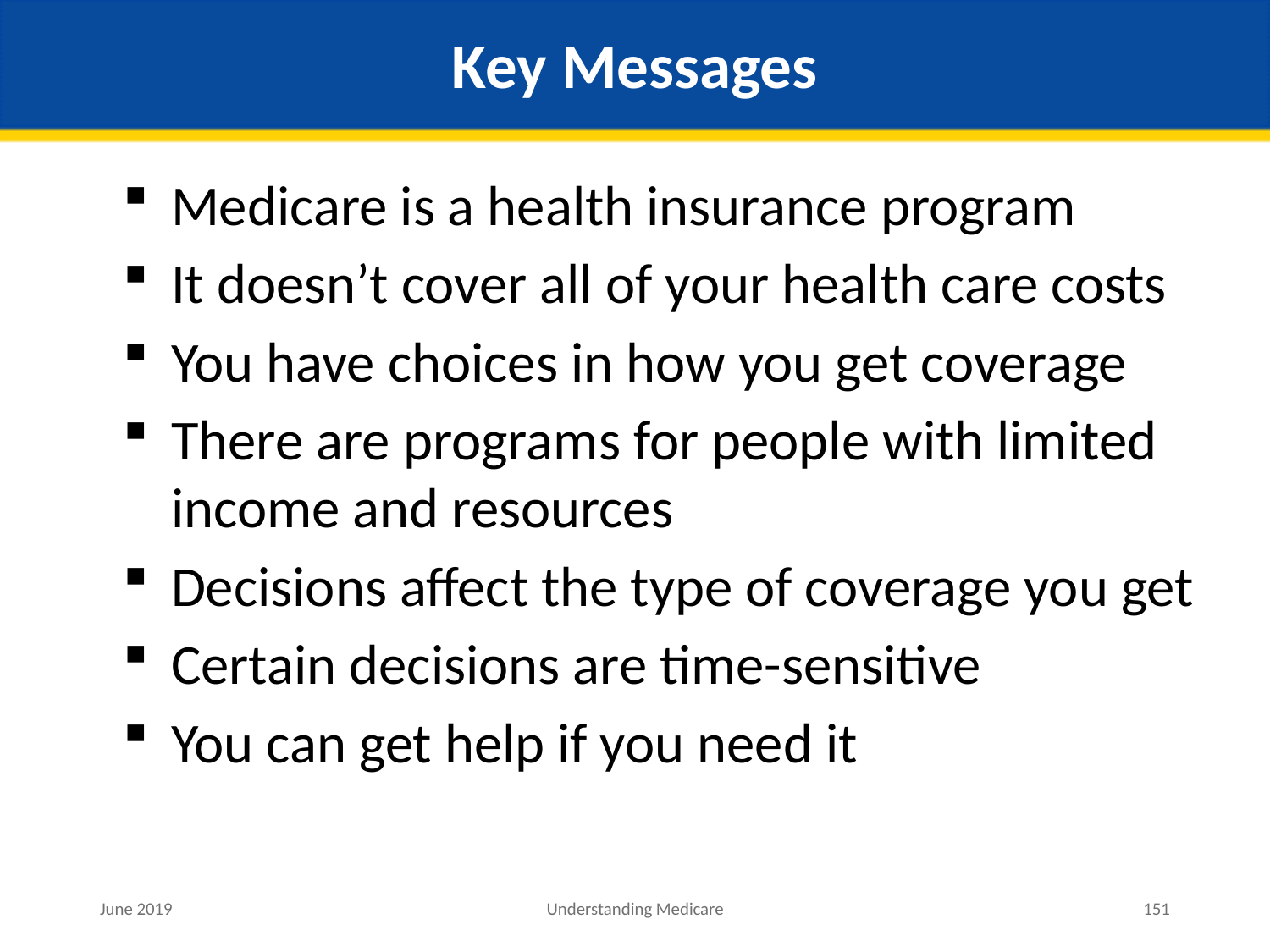

# Key Messages
Medicare is a health insurance program
It doesn’t cover all of your health care costs
You have choices in how you get coverage
There are programs for people with limited income and resources
Decisions affect the type of coverage you get
Certain decisions are time-sensitive
You can get help if you need it
June 2019
Understanding Medicare
151